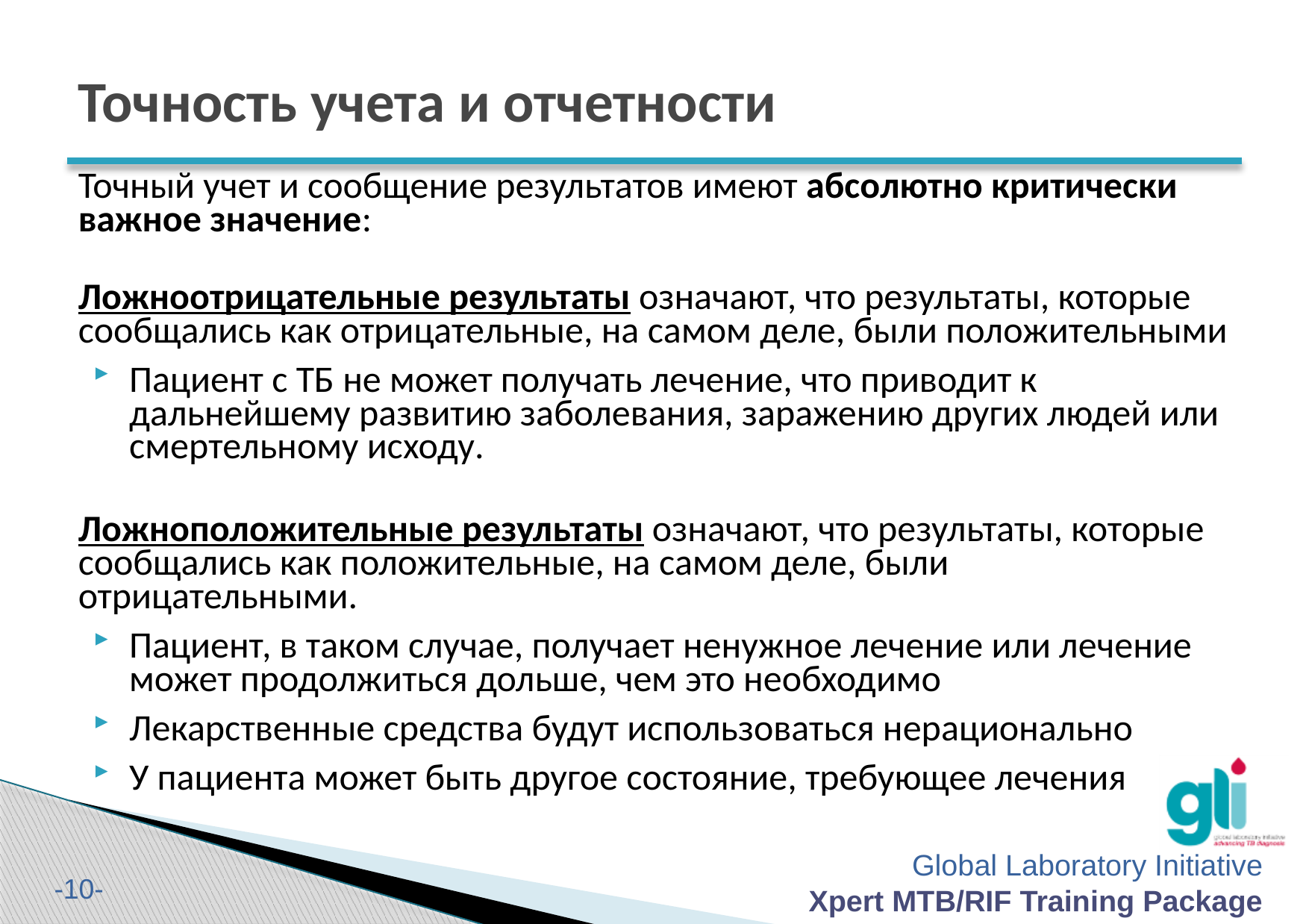

# Точность учета и отчетности
Точный учет и сообщение результатов имеют абсолютно критически важное значение:

Ложноотрицательные результаты означают, что результаты, которые сообщались как отрицательные, на самом деле, были положительными
Пациент с ТБ не может получать лечение, что приводит к дальнейшему развитию заболевания, заражению других людей или смертельному исходу.
Ложноположительные результаты означают, что результаты, которые сообщались как положительные, на самом деле, были отрицательными.
Пациент, в таком случае, получает ненужное лечение или лечение может продолжиться дольше, чем это необходимо
Лекарственные средства будут использоваться нерационально
У пациента может быть другое состояние, требующее лечения